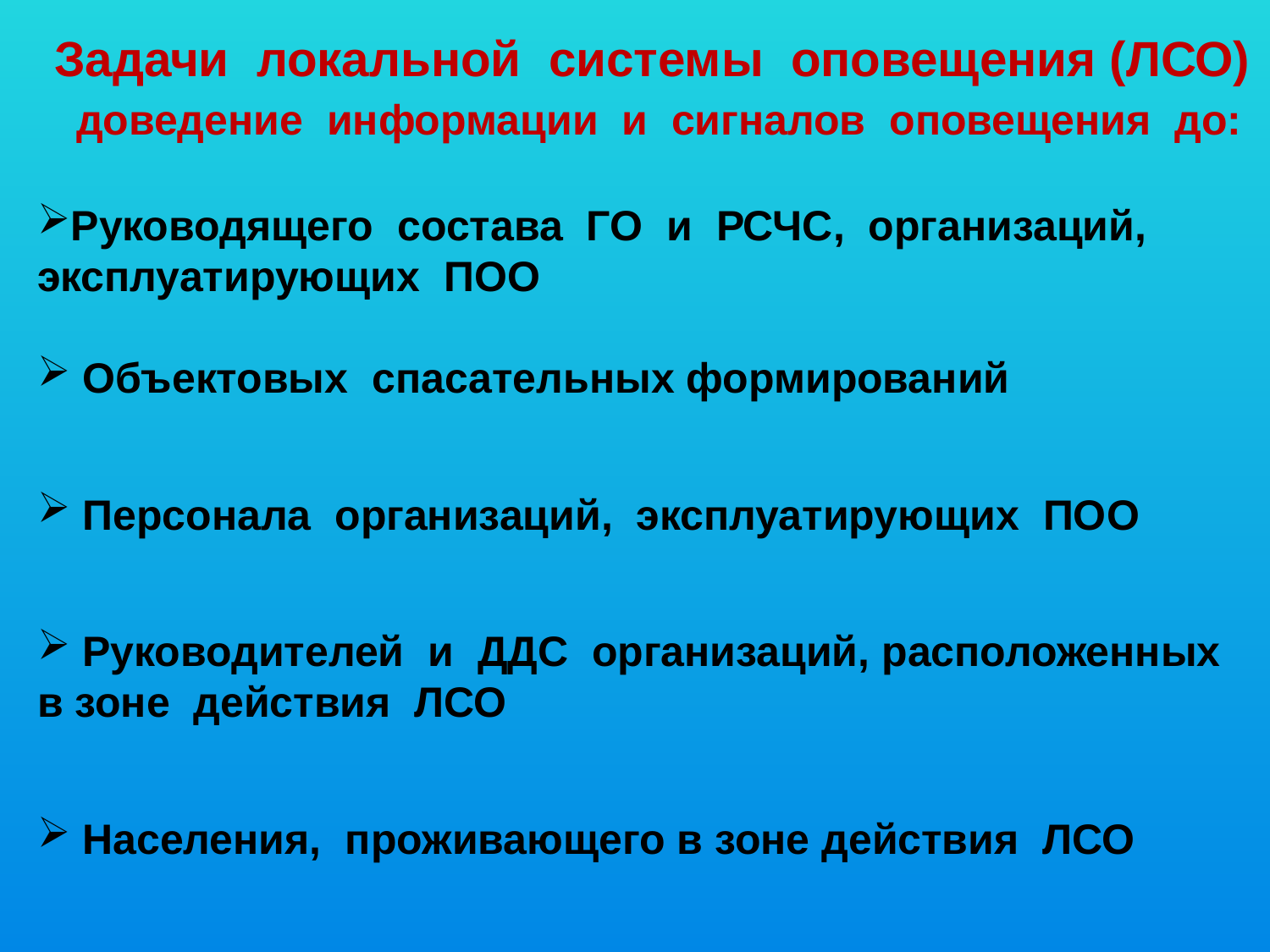

Задачи  локальной  системы  оповещения (ЛСО)
 доведение  информации  и  сигналов  оповещения  до:
Руководящего  состава  ГО  и  РСЧС,  организаций,
эксплуатирующих  ПОО

 Объектовых  спасательных формирований

 Персонала  организаций,  эксплуатирующих  ПОО

 Руководителей  и  ДДС  организаций, расположенных в зоне  действия  ЛСО

 Населения,  проживающего в зоне действия  ЛСО